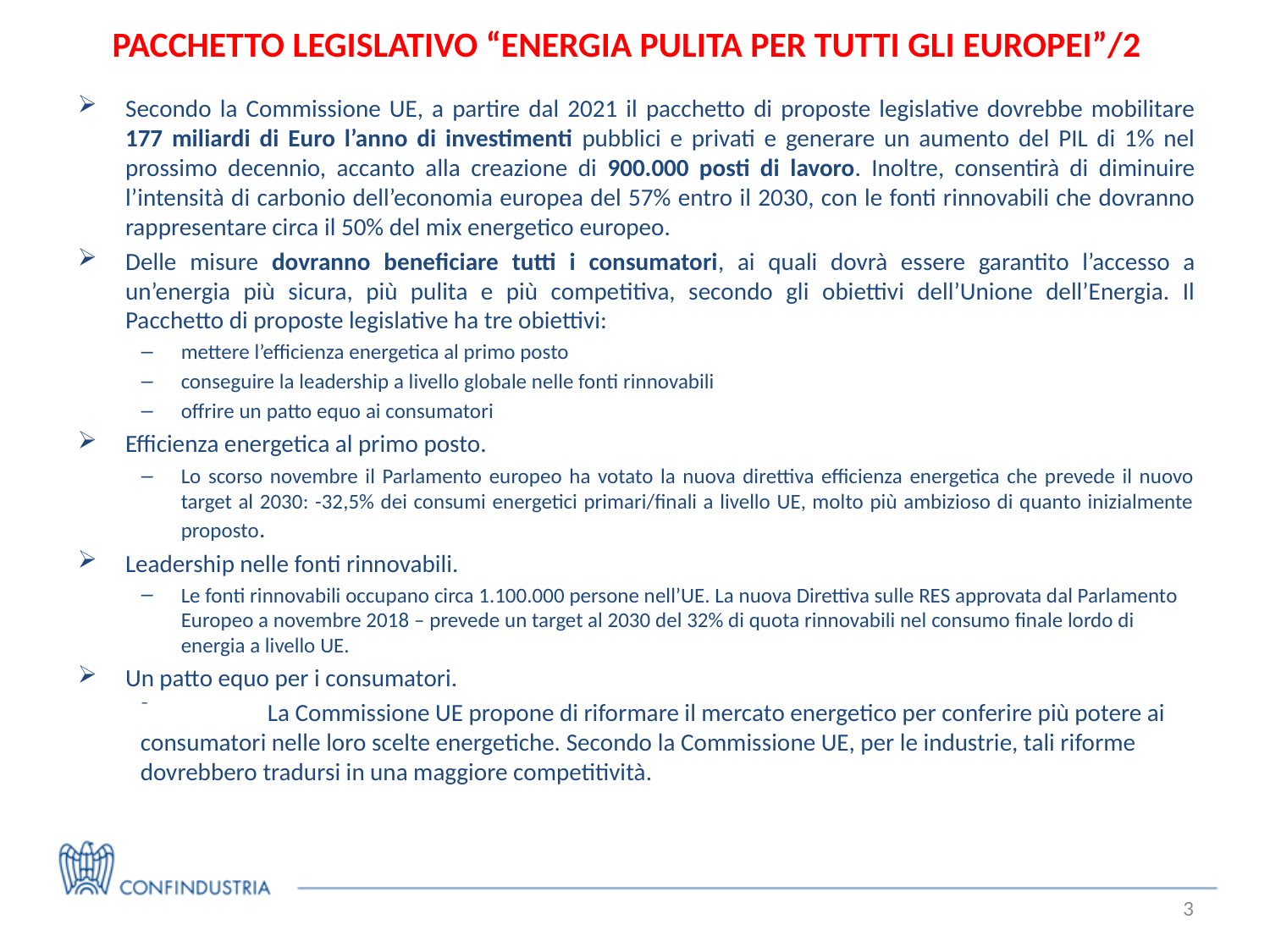

# Pacchetto legislativo “Energia pulita per tutti gli europei”/2
Secondo la Commissione UE, a partire dal 2021 il pacchetto di proposte legislative dovrebbe mobilitare 177 miliardi di Euro l’anno di investimenti pubblici e privati e generare un aumento del PIL di 1% nel prossimo decennio, accanto alla creazione di 900.000 posti di lavoro. Inoltre, consentirà di diminuire l’intensità di carbonio dell’economia europea del 57% entro il 2030, con le fonti rinnovabili che dovranno rappresentare circa il 50% del mix energetico europeo.
Delle misure dovranno beneficiare tutti i consumatori, ai quali dovrà essere garantito l’accesso a un’energia più sicura, più pulita e più competitiva, secondo gli obiettivi dell’Unione dell’Energia. Il Pacchetto di proposte legislative ha tre obiettivi:
mettere l’efficienza energetica al primo posto
conseguire la leadership a livello globale nelle fonti rinnovabili
offrire un patto equo ai consumatori
Efficienza energetica al primo posto.
Lo scorso novembre il Parlamento europeo ha votato la nuova direttiva efficienza energetica che prevede il nuovo target al 2030: -32,5% dei consumi energetici primari/finali a livello UE, molto più ambizioso di quanto inizialmente proposto.
Leadership nelle fonti rinnovabili.
Le fonti rinnovabili occupano circa 1.100.000 persone nell’UE. La nuova Direttiva sulle RES approvata dal Parlamento Europeo a novembre 2018 – prevede un target al 2030 del 32% di quota rinnovabili nel consumo finale lordo di energia a livello UE.
Un patto equo per i consumatori.
	La Commissione UE propone di riformare il mercato energetico per conferire più potere ai consumatori nelle loro scelte energetiche. Secondo la Commissione UE, per le industrie, tali riforme dovrebbero tradursi in una maggiore competitività.
3